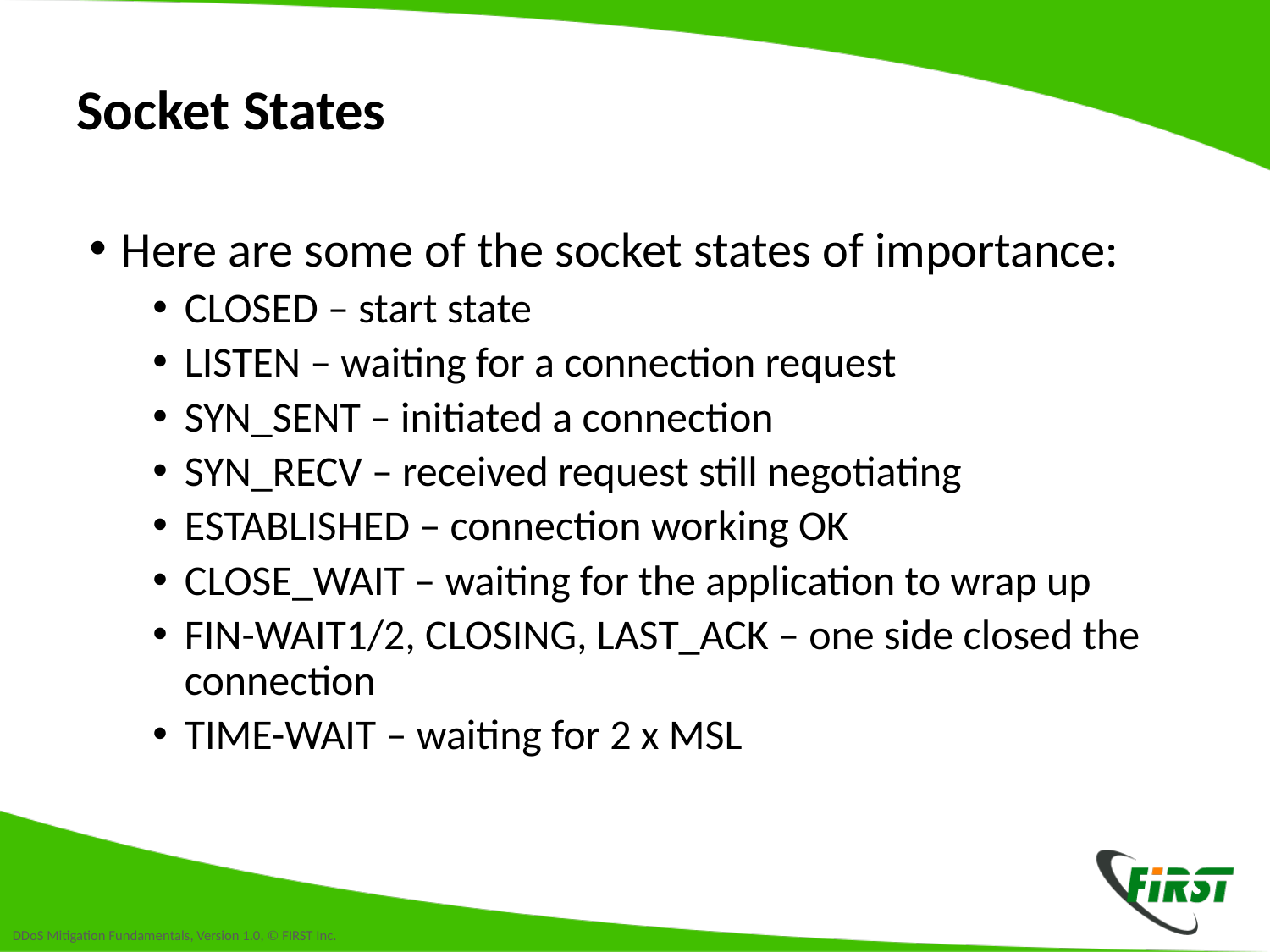

# Socket States
Here are some of the socket states of importance:
CLOSED – start state
LISTEN – waiting for a connection request
SYN_SENT – initiated a connection
SYN_RECV – received request still negotiating
ESTABLISHED – connection working OK
CLOSE_WAIT – waiting for the application to wrap up
FIN-WAIT1/2, CLOSING, LAST_ACK – one side closed the connection
TIME-WAIT – waiting for 2 x MSL